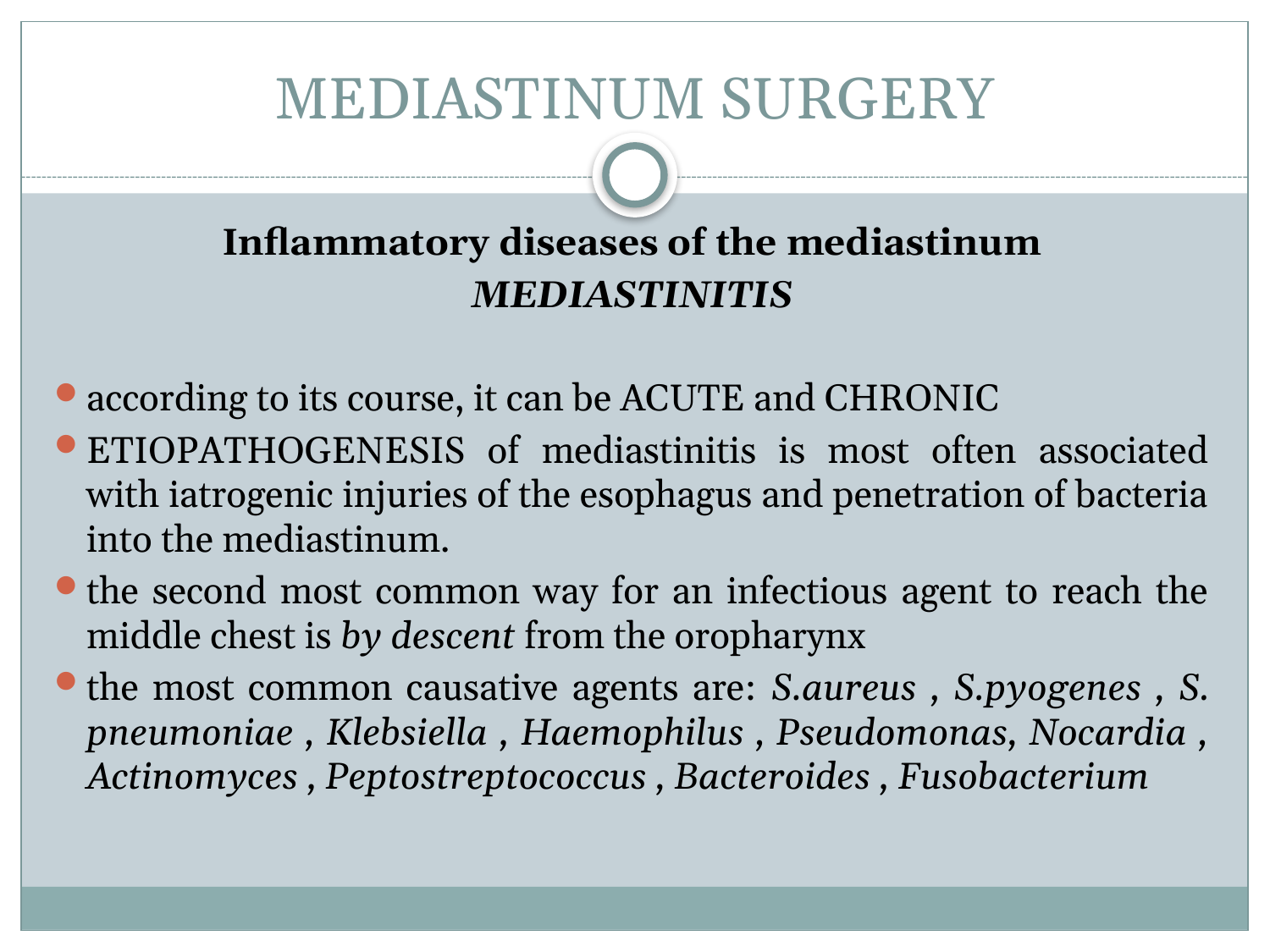

# MEDIASTINUM SURGERY
Inflammatory diseases of the mediastinum
MEDIASTINITIS

according to its course, it can be ACUTE and CHRONIC
ETIOPATHOGENESIS of mediastinitis is most often associated with iatrogenic injuries of the esophagus and penetration of bacteria into the mediastinum.
the second most common way for an infectious agent to reach the middle chest is by descent from the oropharynx
the most common causative agents are: S.aureus , S.pyogenes , S. pneumoniae , Klebsiella , Haemophilus , Pseudomonas, Nocardia , Actinomyces , Peptostreptococcus , Bacteroides , Fusobacterium